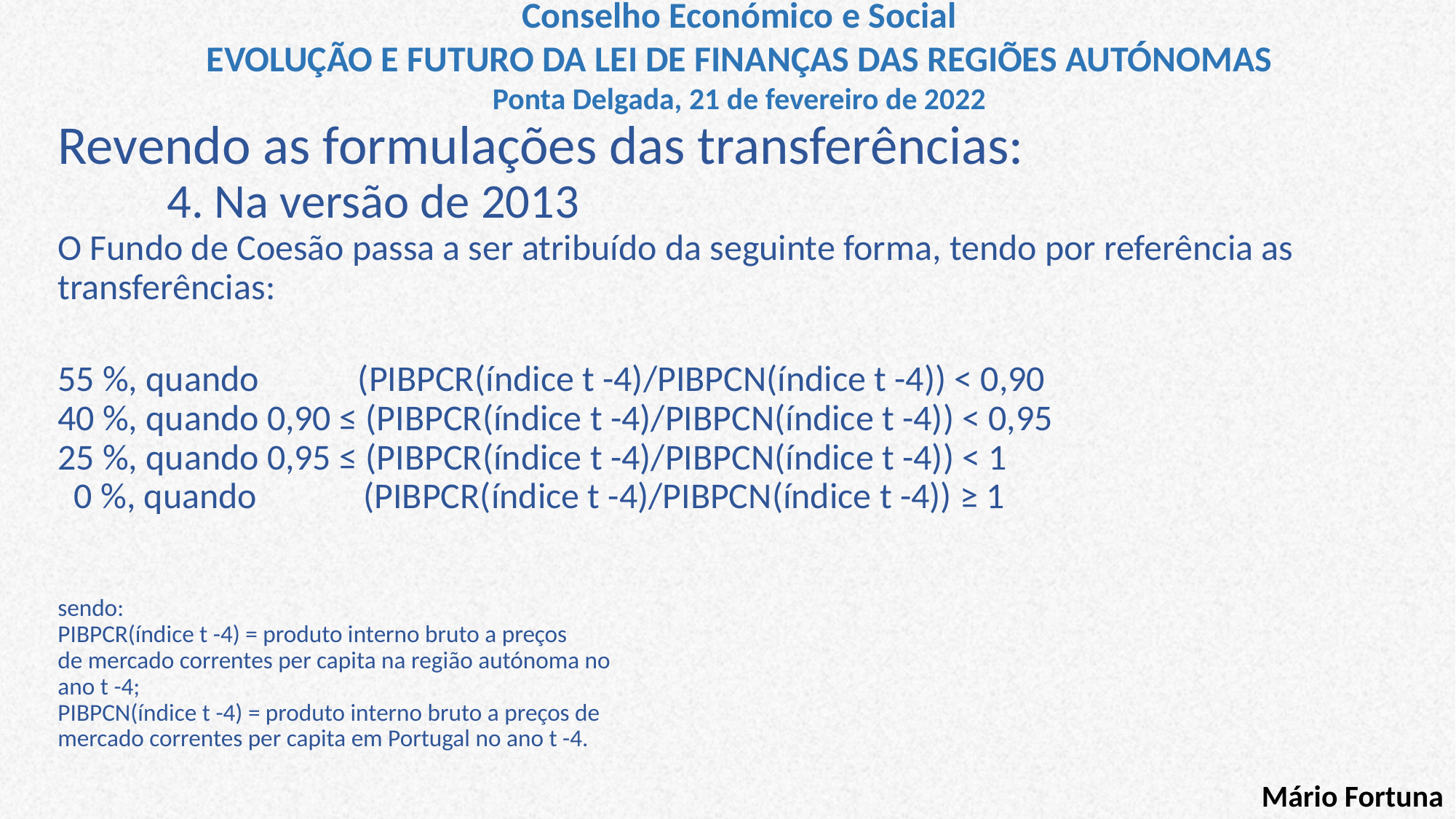

Conselho Económico e Social
EVOLUÇÃO E FUTURO DA LEI DE FINANÇAS DAS REGIÕES AUTÓNOMAS
Ponta Delgada, 21 de fevereiro de 2022
# Revendo as formulações das transferências: 4. Na versão de 2013 O Fundo de Coesão passa a ser atribuído da seguinte forma, tendo por referência as transferências: 55 %, quando 	          (PIBPCR(índice t -4)/PIBPCN(índice t -4)) < 0,90 40 %, quando 0,90 ≤ (PIBPCR(índice t -4)/PIBPCN(índice t -4)) < 0,95 25 %, quando 0,95 ≤ (PIBPCR(índice t -4)/PIBPCN(índice t -4)) < 1 0 %, quando             (PIBPCR(índice t -4)/PIBPCN(índice t -4)) ≥ 1 sendo: PIBPCR(índice t -4) = produto interno bruto a preços de mercado correntes per capita na região autónoma no ano t -4; PIBPCN(índice t -4) = produto interno bruto a preços de mercado correntes per capita em Portugal no ano t -4.
Mário Fortuna